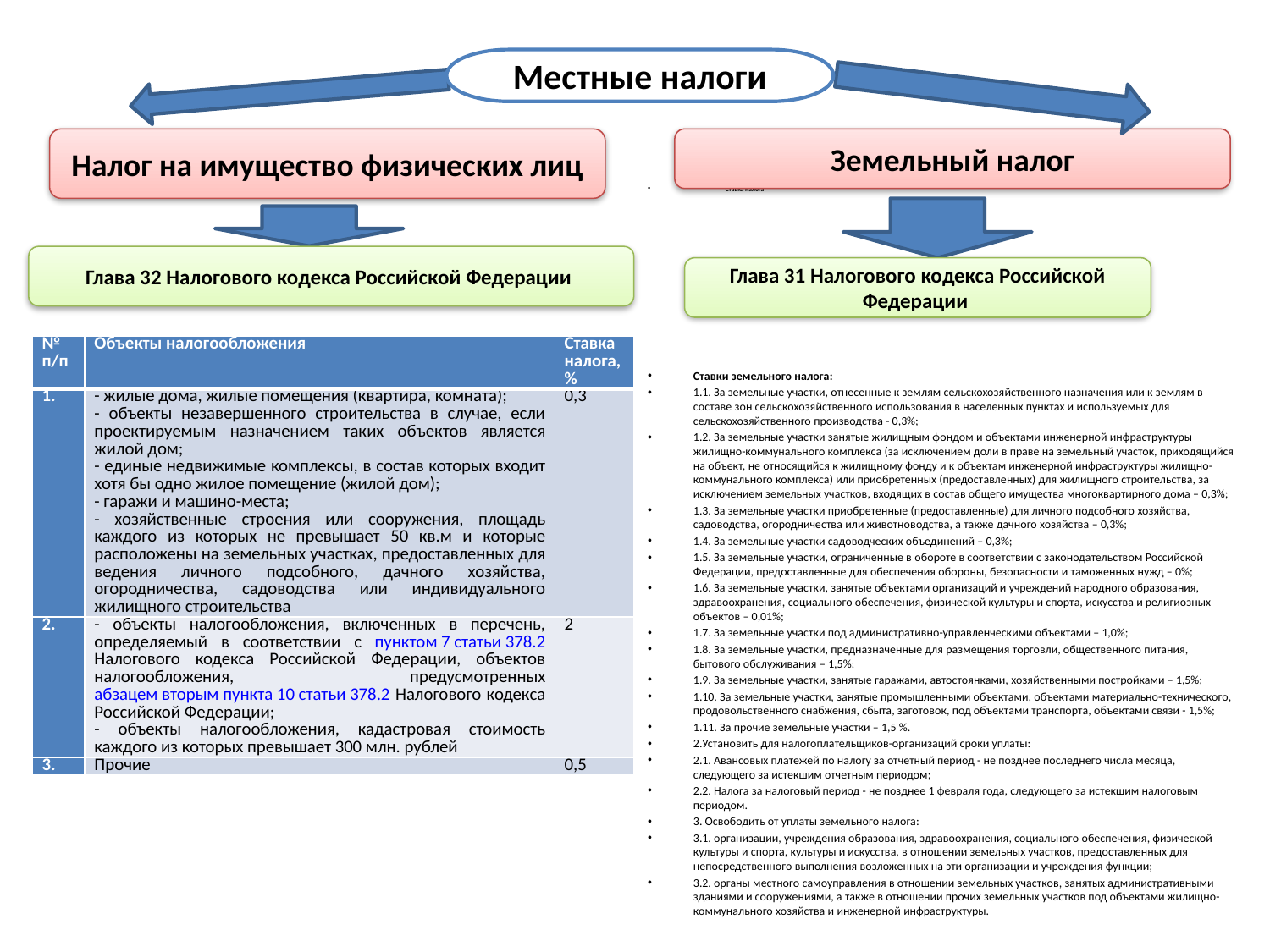

# Местные налоги
Местные налоги

Налог на имущество физических лиц

                   Ставка налога

Ставки земельного налога:
1.1. За земельные участки, отнесенные к землям сельскохозяйственного назначения или к землям в составе зон сельскохозяйственного использования в населенных пунктах и используемых для сельскохозяйственного производства - 0,3%;
1.2. За земельные участки занятые жилищным фондом и объектами инженерной инфраструктуры жилищно-коммунального комплекса (за исключением доли в праве на земельный участок, приходящийся на объект, не относящийся к жилищному фонду и к объектам инженерной инфраструктуры жилищно-коммунального комплекса) или приобретенных (предоставленных) для жилищного строительства, за исключением земельных участков, входящих в состав общего имущества многоквартирного дома – 0,3%;
1.3. За земельные участки приобретенные (предоставленные) для личного подсобного хозяйства, садоводства, огородничества или животноводства, а также дачного хозяйства – 0,3%;
1.4. За земельные участки садоводческих объединений – 0,3%;
1.5. За земельные участки, ограниченные в обороте в соответствии с законодательством Российской Федерации, предоставленные для обеспечения обороны, безопасности и таможенных нужд – 0%;
1.6. За земельные участки, занятые объектами организаций и учреждений народного образования, здравоохранения, социального обеспечения, физической культуры и спорта, искусства и религиозных объектов – 0,01%;
1.7. За земельные участки под административно-управленческими объектами – 1,0%;
1.8. За земельные участки, предназначенные для размещения торговли, общественного питания, бытового обслуживания – 1,5%;
1.9. За земельные участки, занятые гаражами, автостоянками, хозяйственными постройками – 1,5%;
1.10. За земельные участки, занятые промышленными объектами, объектами материально-технического, продовольственного снабжения, сбыта, заготовок, под объектами транспорта, объектами связи - 1,5%;
1.11. За прочие земельные участки – 1,5 %.
2.Установить для налогоплательщиков-организаций сроки уплаты:
2.1. Авансовых платежей по налогу за отчетный период - не позднее последнего числа месяца, следующего за истекшим отчетным периодом;
2.2. Налога за налоговый период - не позднее 1 февраля года, следующего за истекшим налоговым периодом.
3. Освободить от уплаты земельного налога:
3.1. организации, учреждения образования, здравоохранения, социального обеспечения, физической культуры и спорта, культуры и искусства, в отношении земельных участков, предоставленных для непосредственного выполнения возложенных на эти организации и учреждения функции;
3.2. органы местного самоуправления в отношении земельных участков, занятых административными зданиями и сооружениями, а также в отношении прочих земельных участков под объектами жилищно-коммунального хозяйства и инженерной инфраструктуры.

Земельный налог

Глава 32 Налогового кодекса Российской Федерации
Глава 31 Налогового кодекса Российской Федерации
| № п/п | Объекты налогообложения | Ставка налога,% |
| --- | --- | --- |
| 1. | - жилые дома, жилые помещения (квартира, комната); - объекты незавершенного строительства в случае, если проектируемым назначением таких объектов является жилой дом; - единые недвижимые комплексы, в состав которых входит хотя бы одно жилое помещение (жилой дом); - гаражи и машино-места; - хозяйственные строения или сооружения, площадь каждого из которых не превышает 50 кв.м и которые расположены на земельных участках, предоставленных для ведения личного подсобного, дачного хозяйства, огородничества, садоводства или индивидуального жилищного строительства | 0,3 |
| 2. | - объекты налогообложения, включенных в перечень, определяемый в соответствии с пунктом 7 статьи 378.2 Налогового кодекса Российской Федерации, объектов налогообложения, предусмотренных абзацем вторым пункта 10 статьи 378.2 Налогового кодекса Российской Федерации; - объекты налогообложения, кадастровая стоимость каждого из которых превышает 300 млн. рублей | 2 |
| 3. | Прочие | 0,5 |